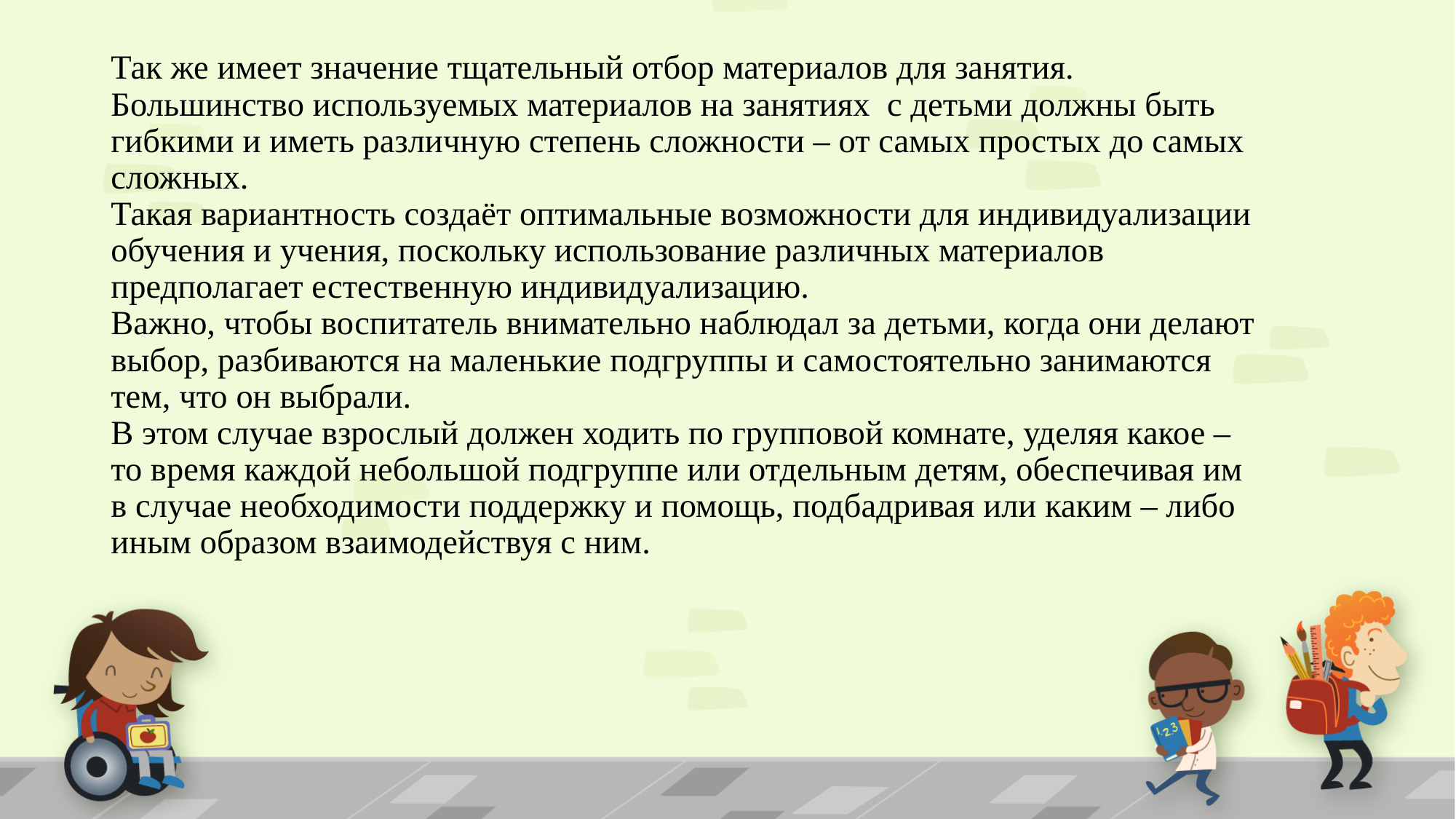

# Так же имеет значение тщательный отбор материалов для занятия. Большинство используемых материалов на занятиях  с детьми должны быть гибкими и иметь различную степень сложности – от самых простых до самых сложных. Такая вариантность создаёт оптимальные возможности для индивидуализации обучения и учения, поскольку использование различных материалов предполагает естественную индивидуализацию. Важно, чтобы воспитатель внимательно наблюдал за детьми, когда они делают выбор, разбиваются на маленькие подгруппы и самостоятельно занимаются тем, что он выбрали. В этом случае взрослый должен ходить по групповой комнате, уделяя какое – то время каждой небольшой подгруппе или отдельным детям, обеспечивая им в случае необходимости поддержку и помощь, подбадривая или каким – либо иным образом взаимодействуя с ним.